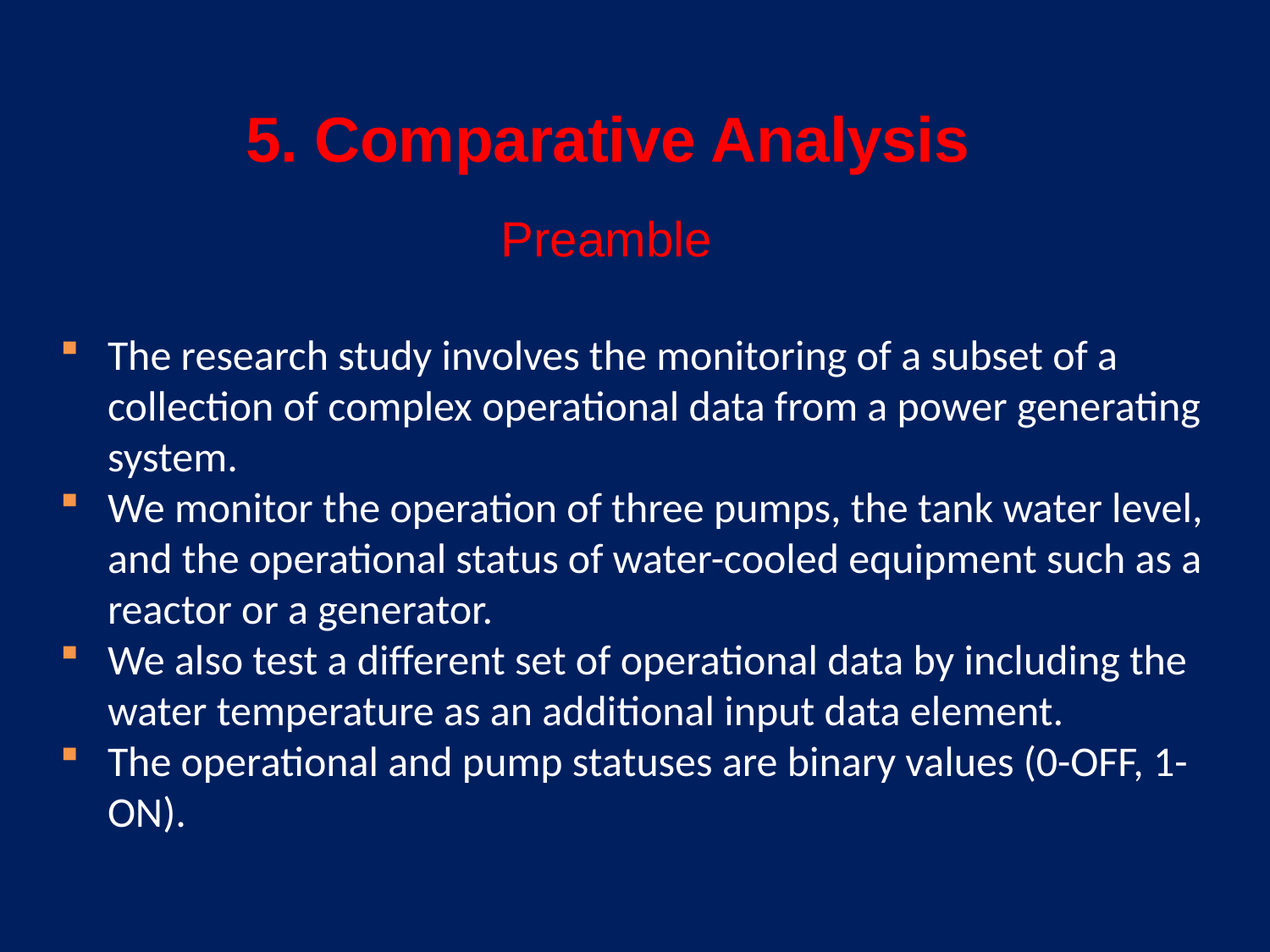

5. Comparative Analysis
Preamble
The research study involves the monitoring of a subset of a collection of complex operational data from a power generating system.
We monitor the operation of three pumps, the tank water level, and the operational status of water-cooled equipment such as a reactor or a generator.
We also test a different set of operational data by including the water temperature as an additional input data element.
The operational and pump statuses are binary values (0-OFF, 1-ON).